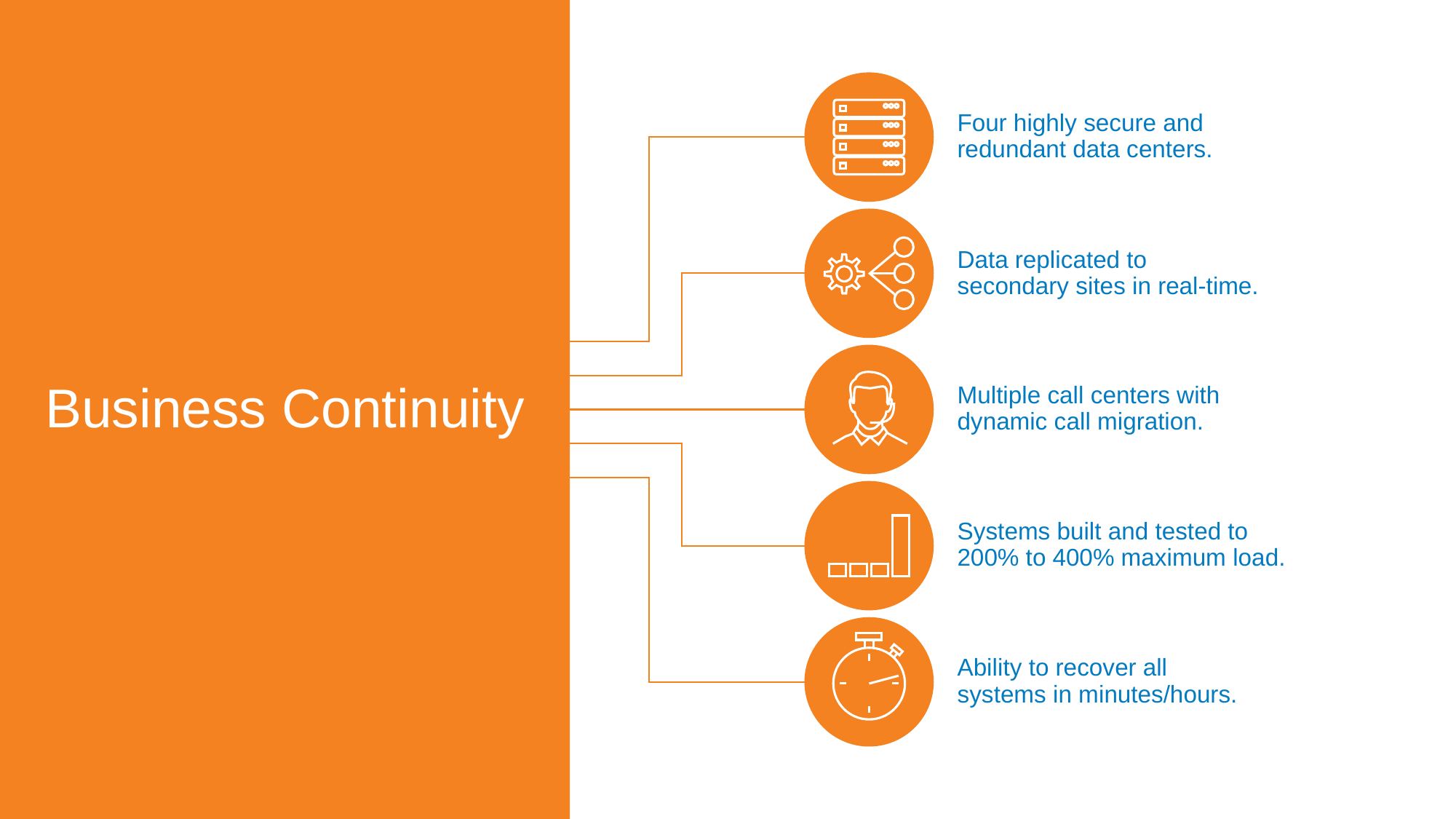

Four highly secure and redundant data centers.

Data replicated to secondary sites in real-time.

# Business Continuity
Multiple call centers with dynamic call migration.

Systems built and tested to
200% to 400% maximum load.

Ability to recover all systems in minutes/hours.